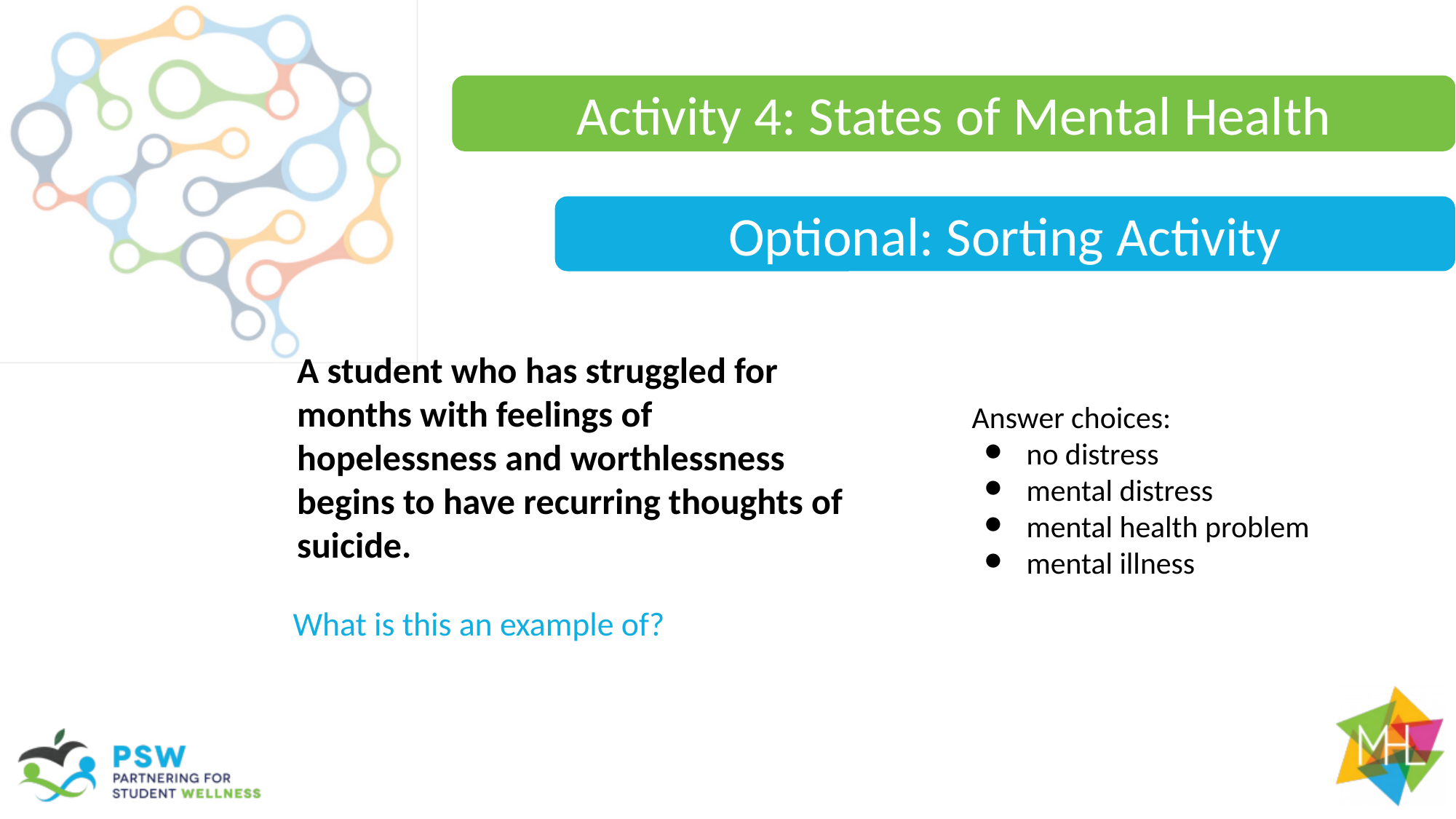

Activity 4: States of Mental Health
Optional: Sorting Activity
A student who has struggled for months with feelings of hopelessness and worthlessness begins to have recurring thoughts of suicide.
Answer choices:
no distress
mental distress
mental health problem
mental illness
What is this an example of?